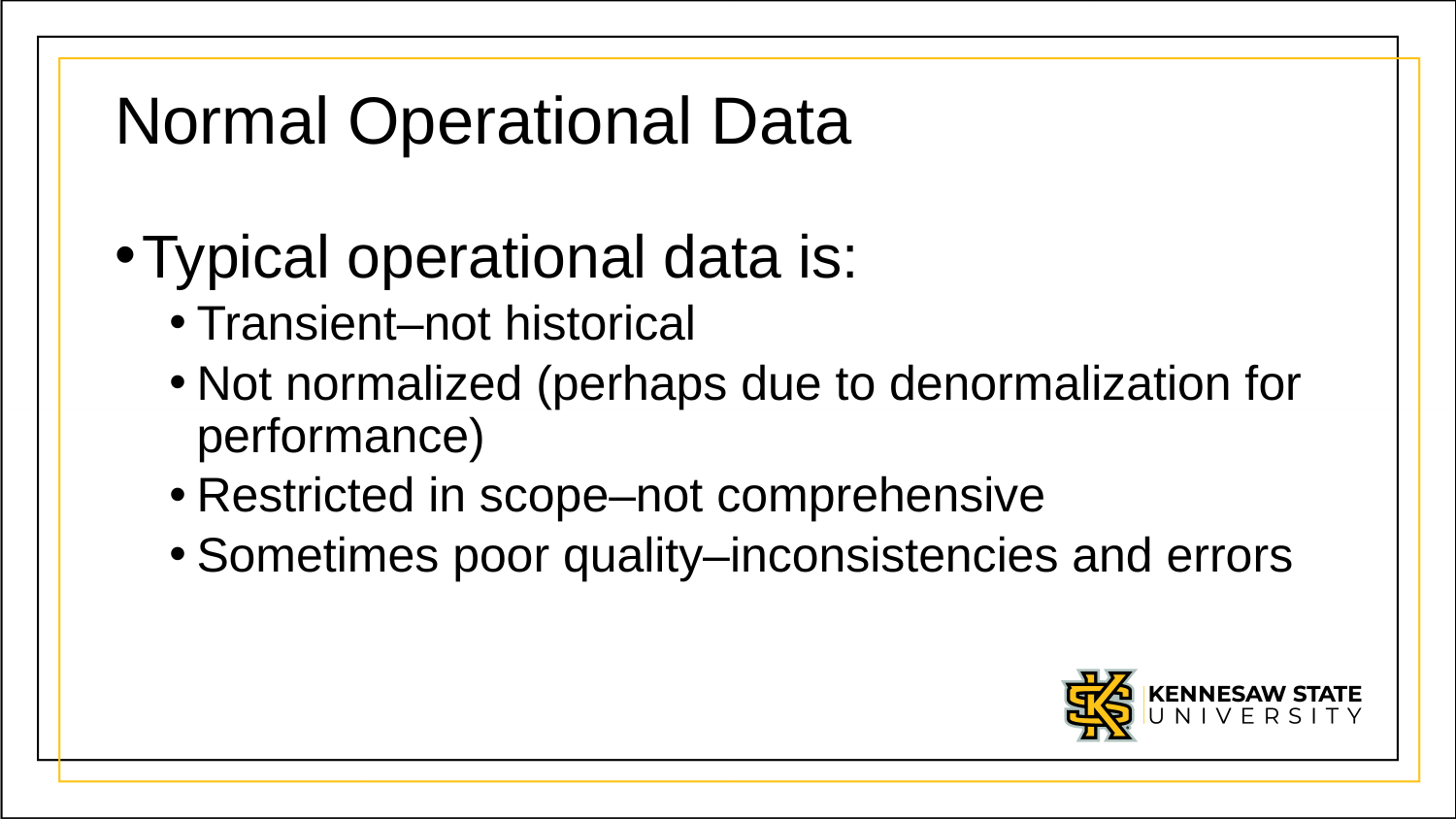

# Normal Operational Data
Typical operational data is:
Transient–not historical
Not normalized (perhaps due to denormalization for performance)
Restricted in scope–not comprehensive
Sometimes poor quality–inconsistencies and errors